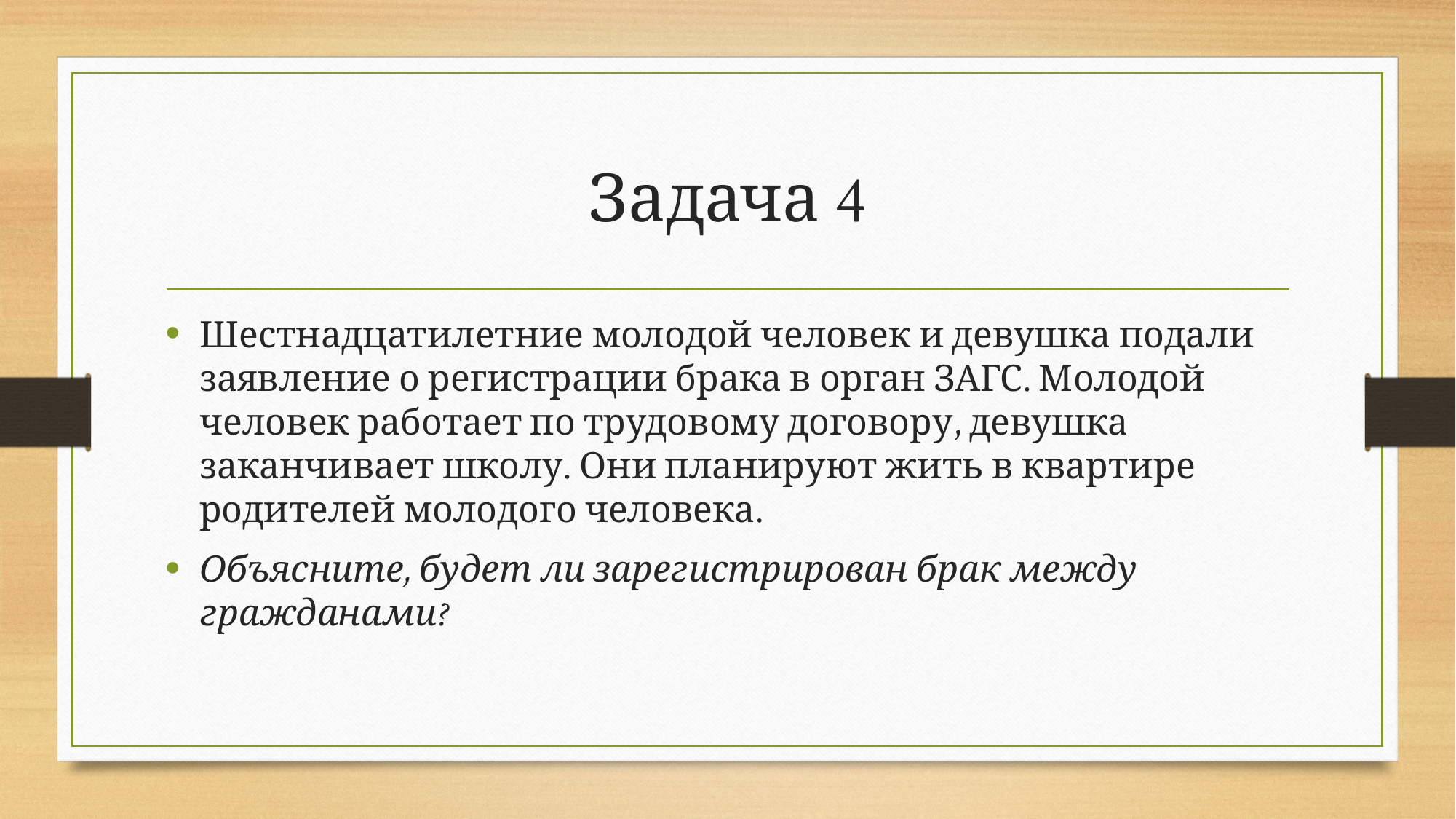

# Задача 4
Шестнадцатилетние молодой человек и девушка подали заявление о регистрации брака в орган ЗАГС. Молодой человек работает по трудовому договору, девушка заканчивает школу. Они планируют жить в квартире родителей молодого человека.
Объясните, будет ли зарегистрирован брак между гражданами?